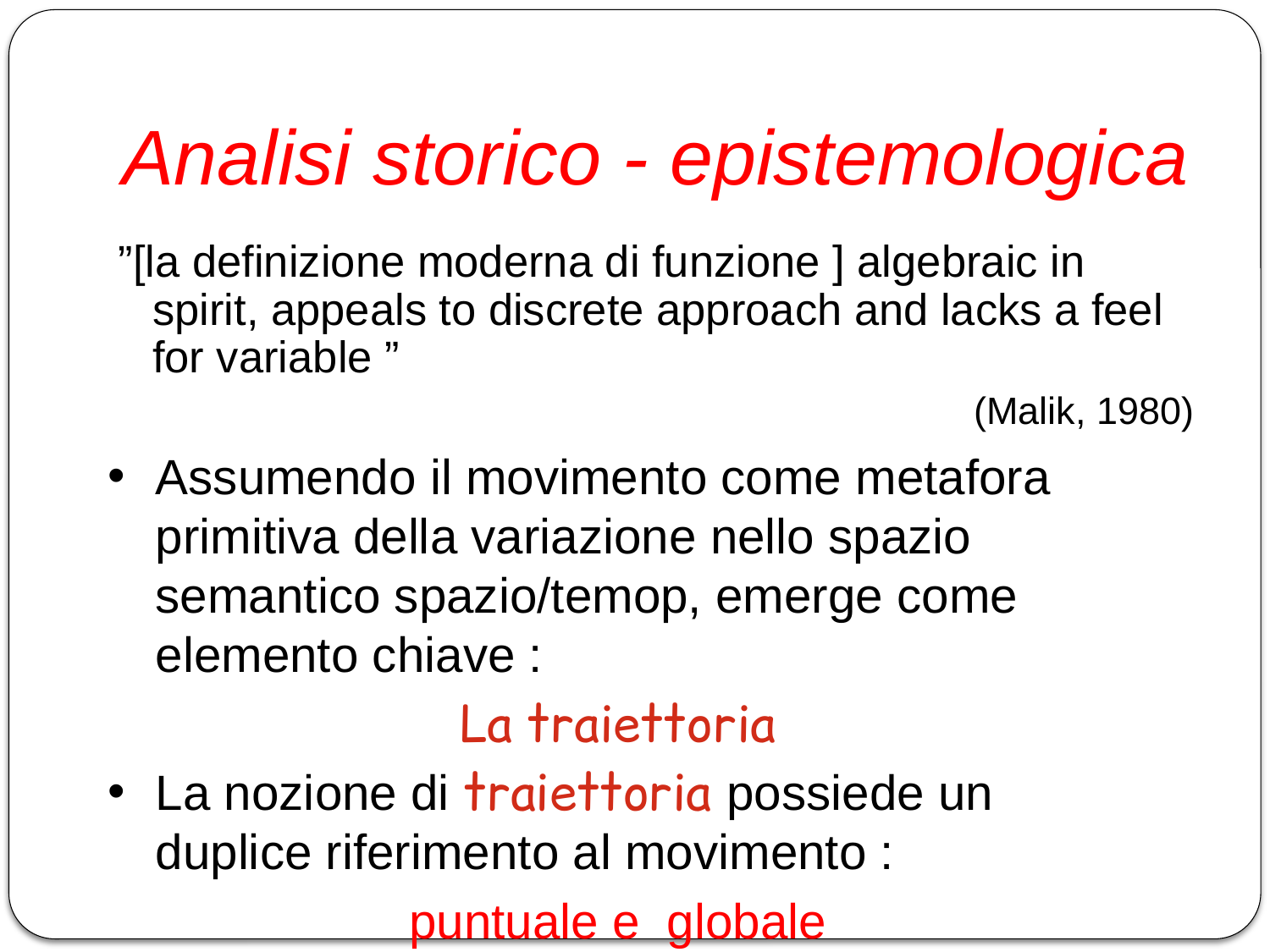

# Potenziale semiotico
Analisi storico - epistemologica
”[la definizione moderna di funzione ] algebraic in spirit, appeals to discrete approach and lacks a feel for variable ”
(Malik, 1980)
Assumendo il movimento come metafora primitiva della variazione nello spazio semantico spazio/temop, emerge come elemento chiave :
La traiettoria
La nozione di traiettoria possiede un duplice riferimento al movimento :
puntuale e  globale